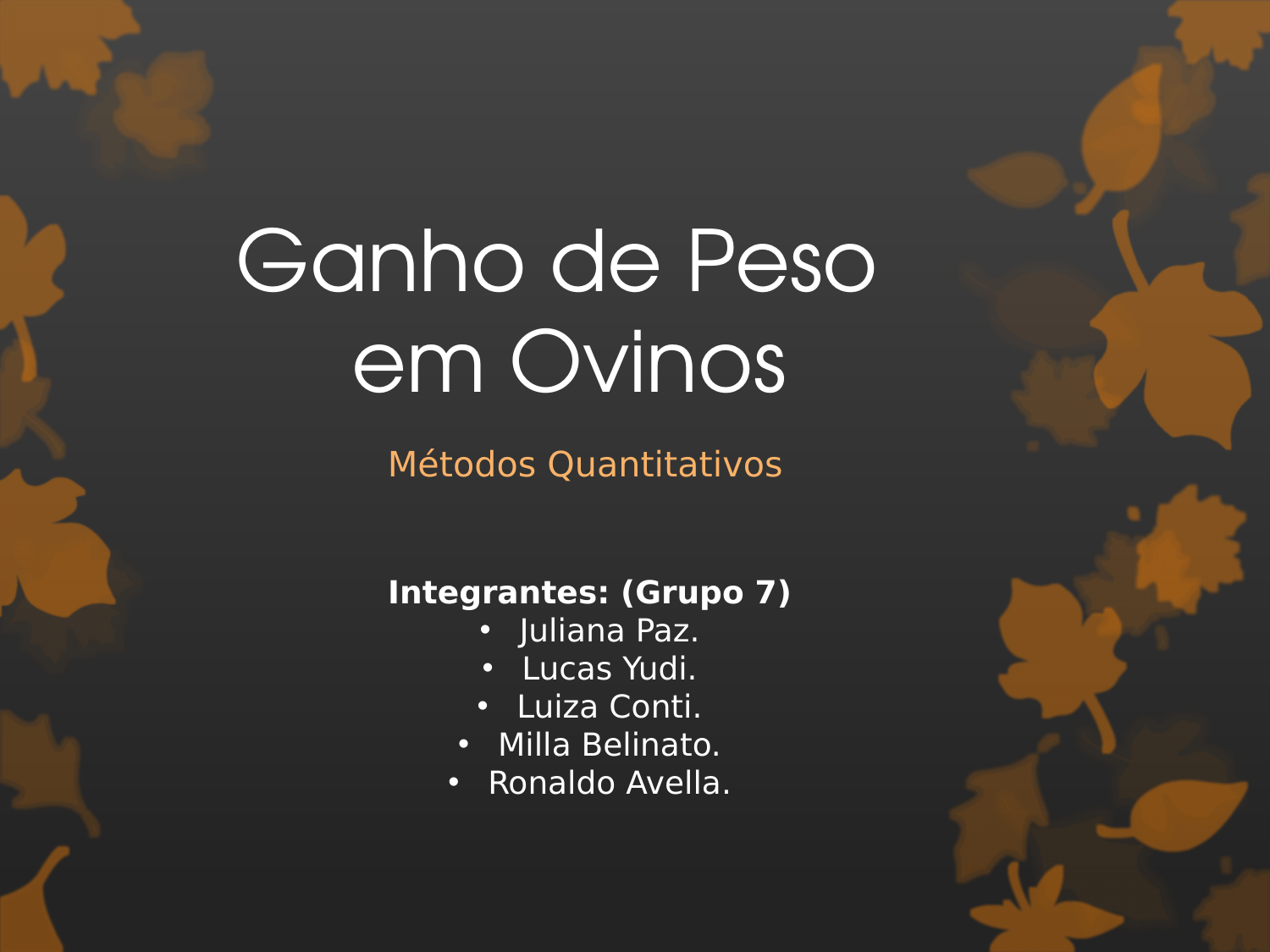

# Ganho de Peso em Ovinos
Métodos Quantitativos
Integrantes: (Grupo 7)
Juliana Paz.
Lucas Yudi.
Luiza Conti.
Milla Belinato.
Ronaldo Avella.